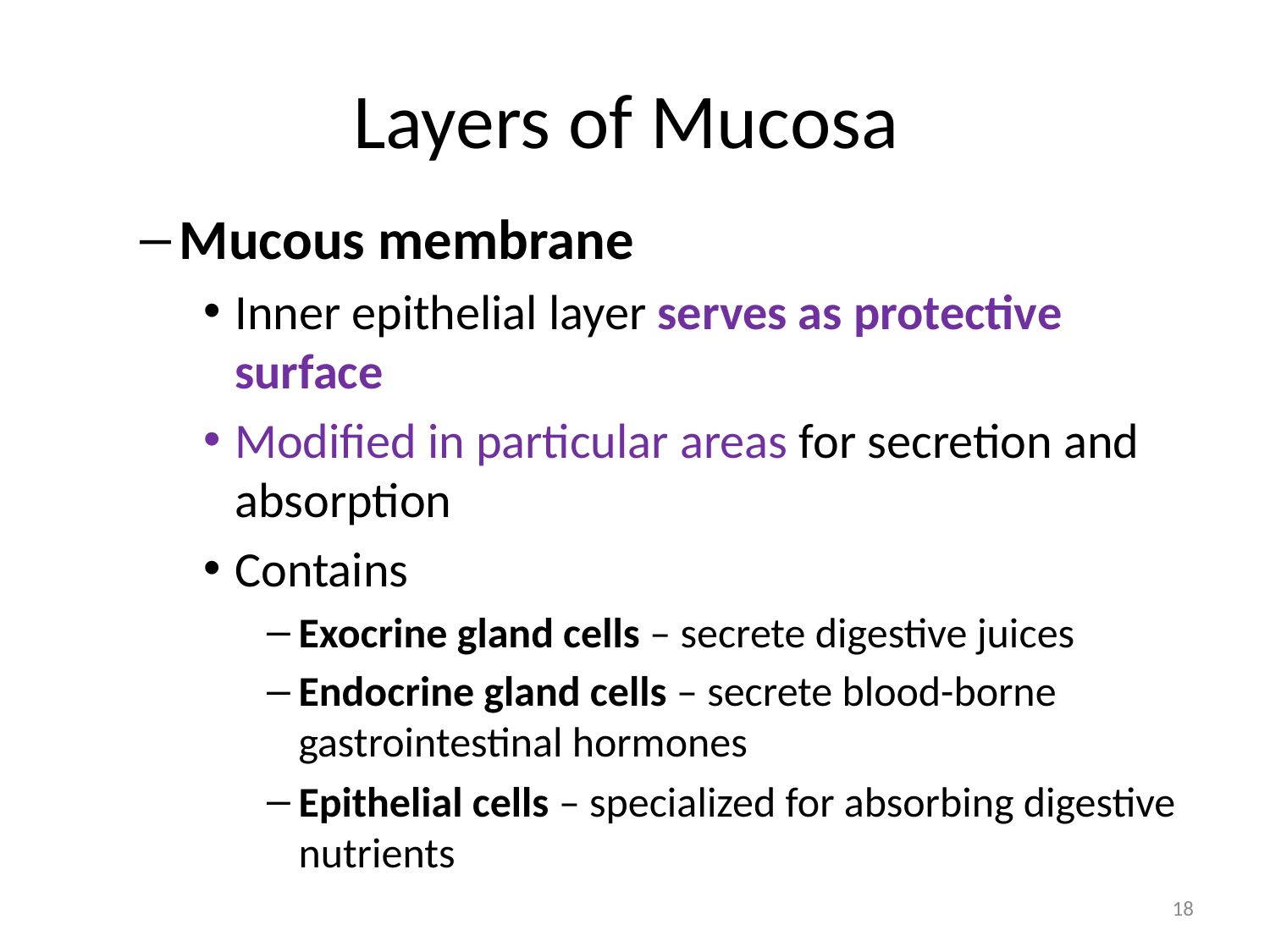

# Layers of Mucosa
Mucous membrane
Inner epithelial layer serves as protective surface
Modified in particular areas for secretion and absorption
Contains
Exocrine gland cells – secrete digestive juices
Endocrine gland cells – secrete blood-borne gastrointestinal hormones
Epithelial cells – specialized for absorbing digestive nutrients

18